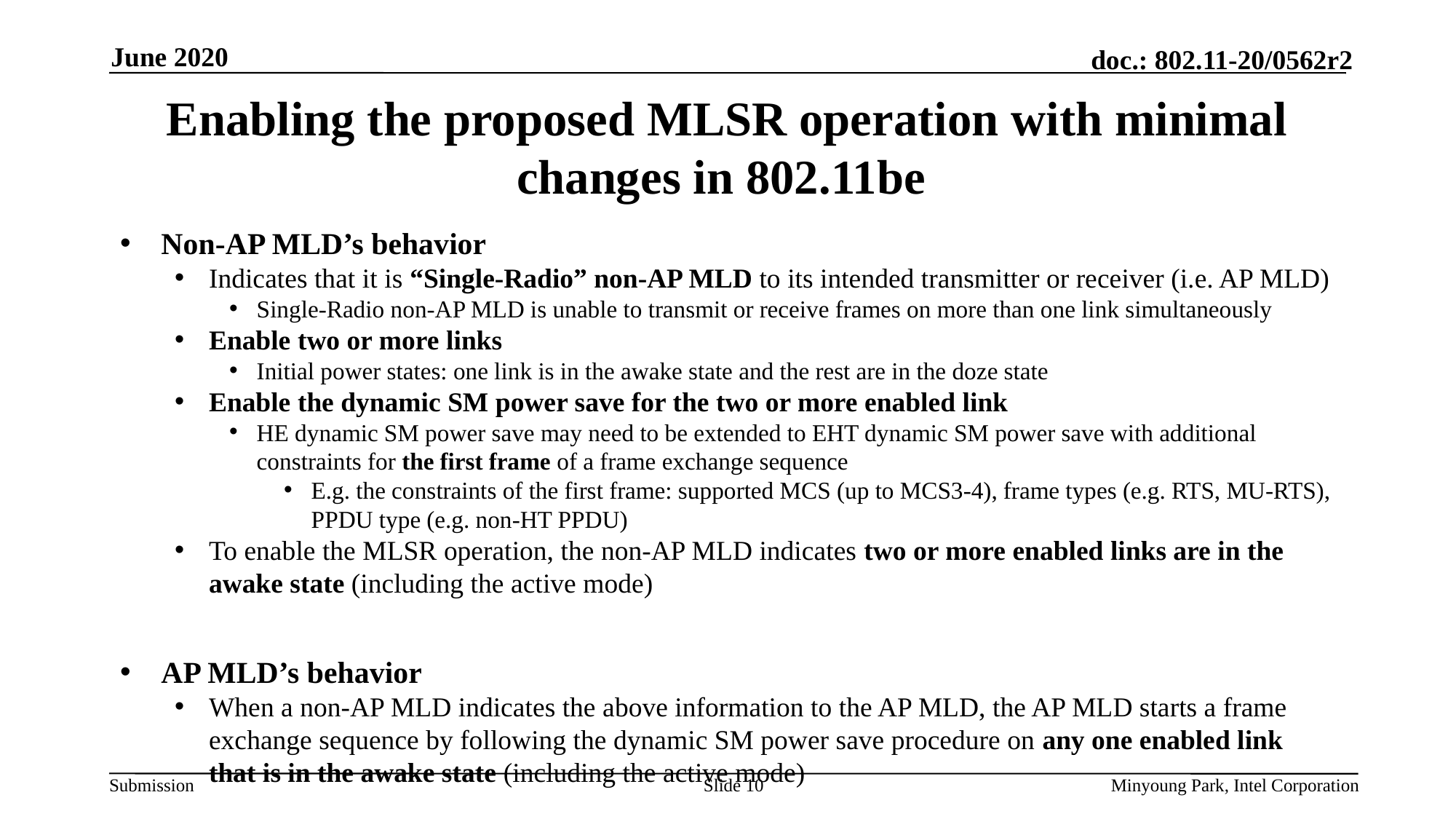

June 2020
# Enabling the proposed MLSR operation with minimal changes in 802.11be
Non-AP MLD’s behavior
Indicates that it is “Single-Radio” non-AP MLD to its intended transmitter or receiver (i.e. AP MLD)
Single-Radio non-AP MLD is unable to transmit or receive frames on more than one link simultaneously
Enable two or more links
Initial power states: one link is in the awake state and the rest are in the doze state
Enable the dynamic SM power save for the two or more enabled link
HE dynamic SM power save may need to be extended to EHT dynamic SM power save with additional constraints for the first frame of a frame exchange sequence
E.g. the constraints of the first frame: supported MCS (up to MCS3-4), frame types (e.g. RTS, MU-RTS), PPDU type (e.g. non-HT PPDU)
To enable the MLSR operation, the non-AP MLD indicates two or more enabled links are in the awake state (including the active mode)

AP MLD’s behavior
When a non-AP MLD indicates the above information to the AP MLD, the AP MLD starts a frame exchange sequence by following the dynamic SM power save procedure on any one enabled link that is in the awake state (including the active mode)

Slide 10
Minyoung Park, Intel Corporation